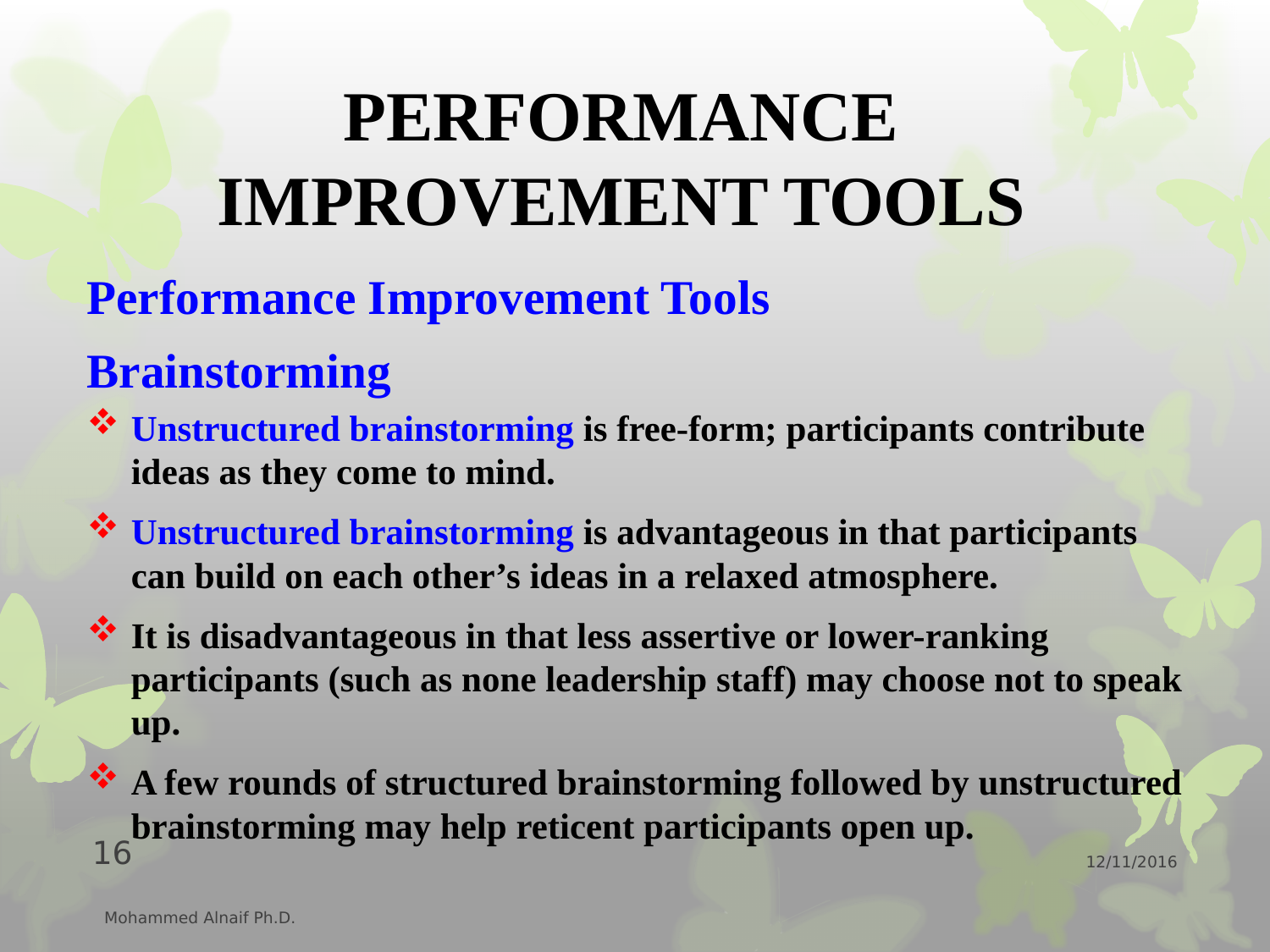

# PERFORMANCE IMPROVEMENT TOOLS
Performance Improvement Tools
Brainstorming
Unstructured brainstorming is free-form; participants contribute ideas as they come to mind.
Unstructured brainstorming is advantageous in that participants can build on each other’s ideas in a relaxed atmosphere.
It is disadvantageous in that less assertive or lower-ranking participants (such as none leadership staff) may choose not to speak up.
A few rounds of structured brainstorming followed by unstructured brainstorming may help reticent participants open up.

16
12/11/2016
Mohammed Alnaif Ph.D.